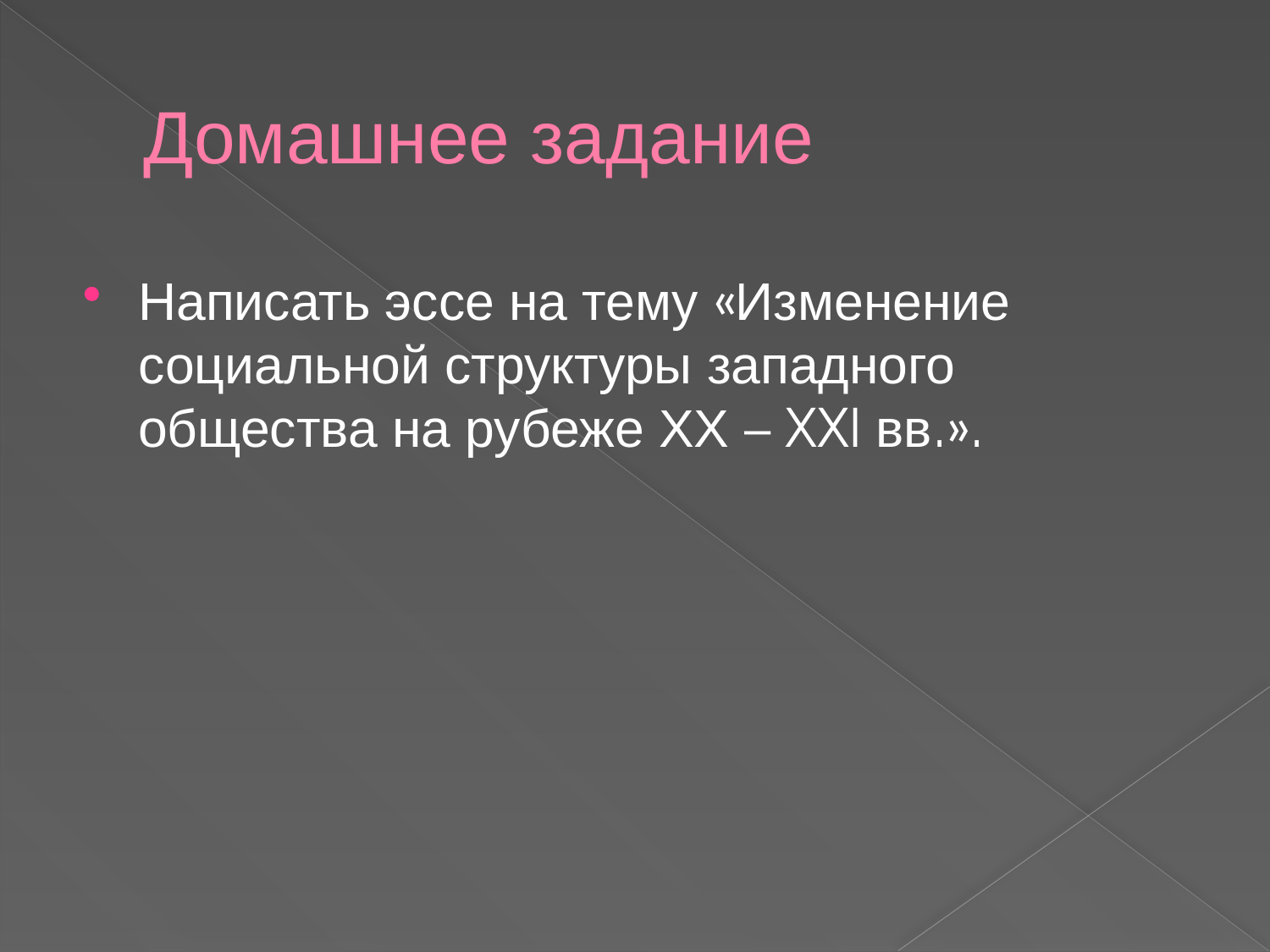

# Домашнее задание
Написать эссе на тему «Изменение социальной структуры западного общества на рубеже ХХ – XXI вв.».